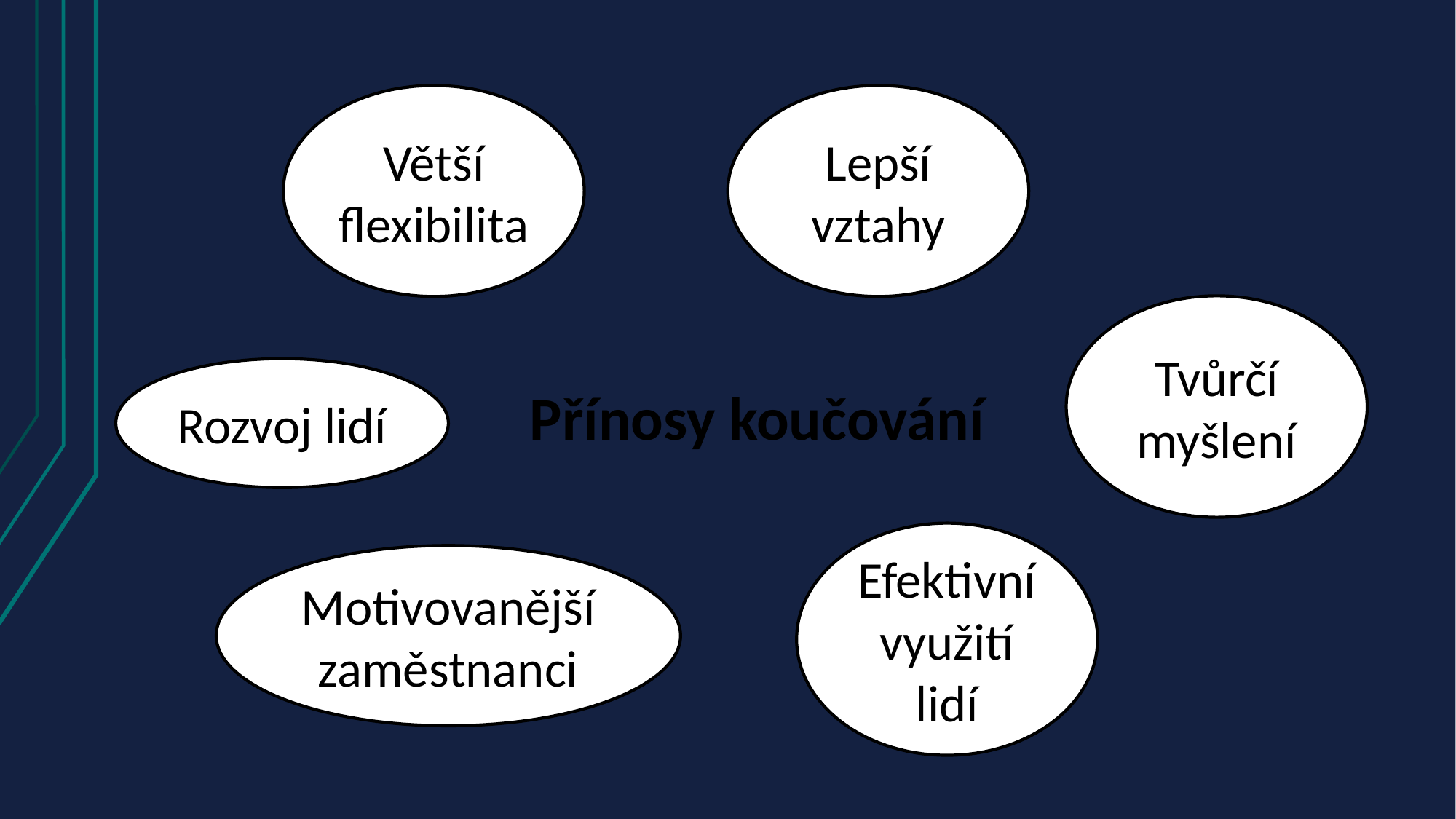

Větší flexibilita
Lepší vztahy
Tvůrčí myšlení
Rozvoj lidí
# Přínosy koučování
Efektivní využití lidí
Motivovanější zaměstnanci